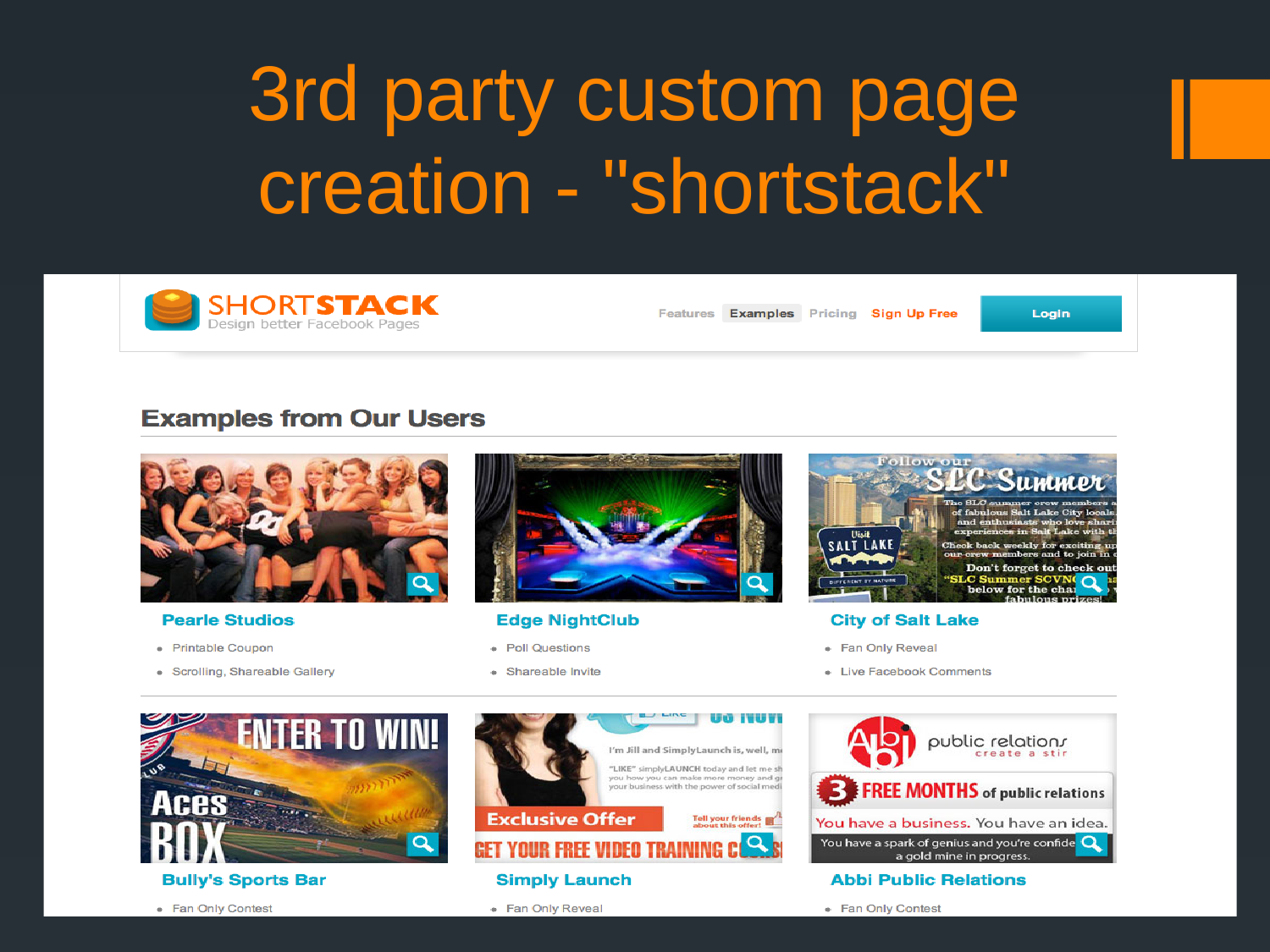

# 3rd party custom page creation - "shortstack"